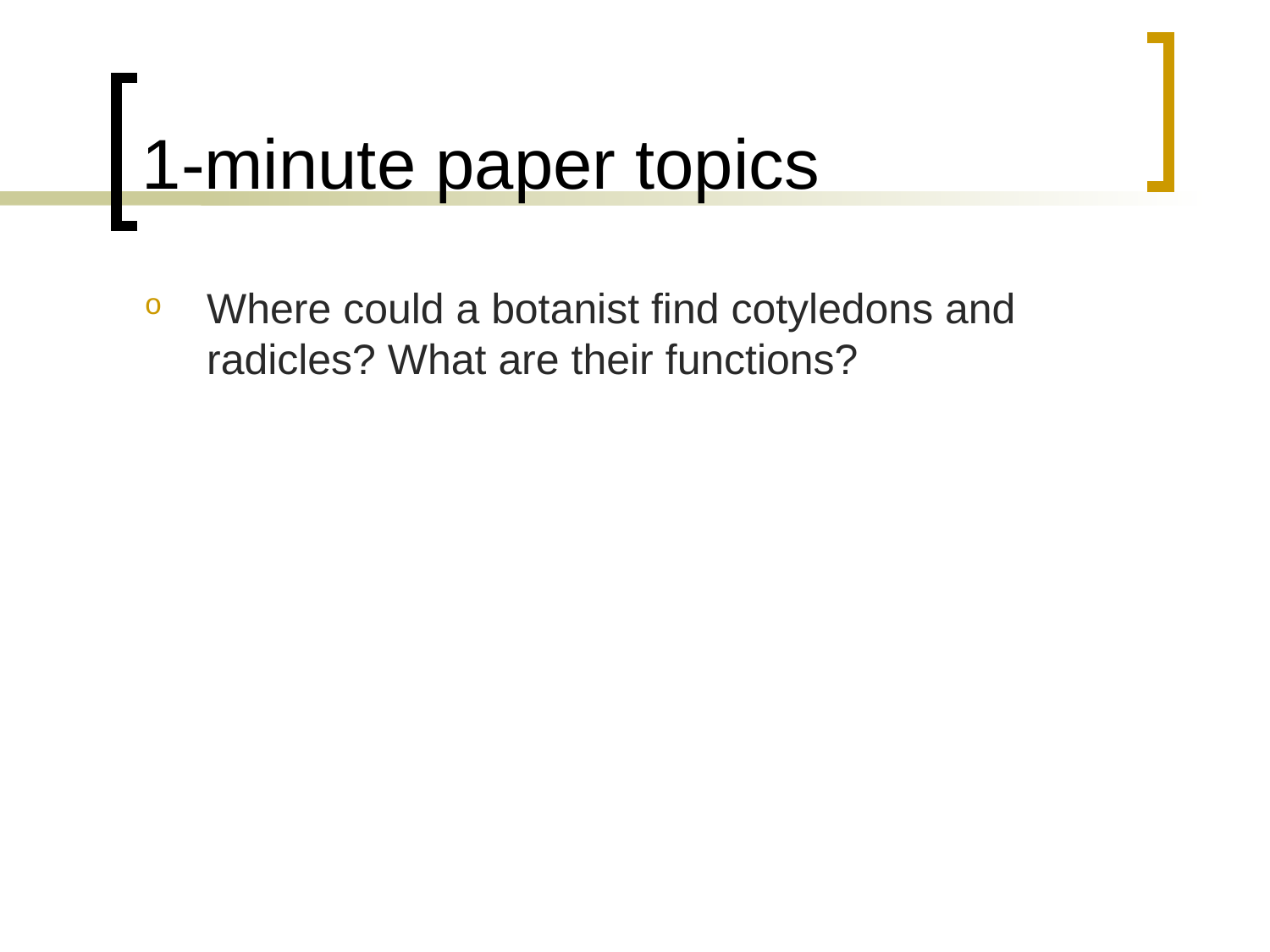

# 1-minute paper topics
Where could a botanist find cotyledons and radicles? What are their functions?